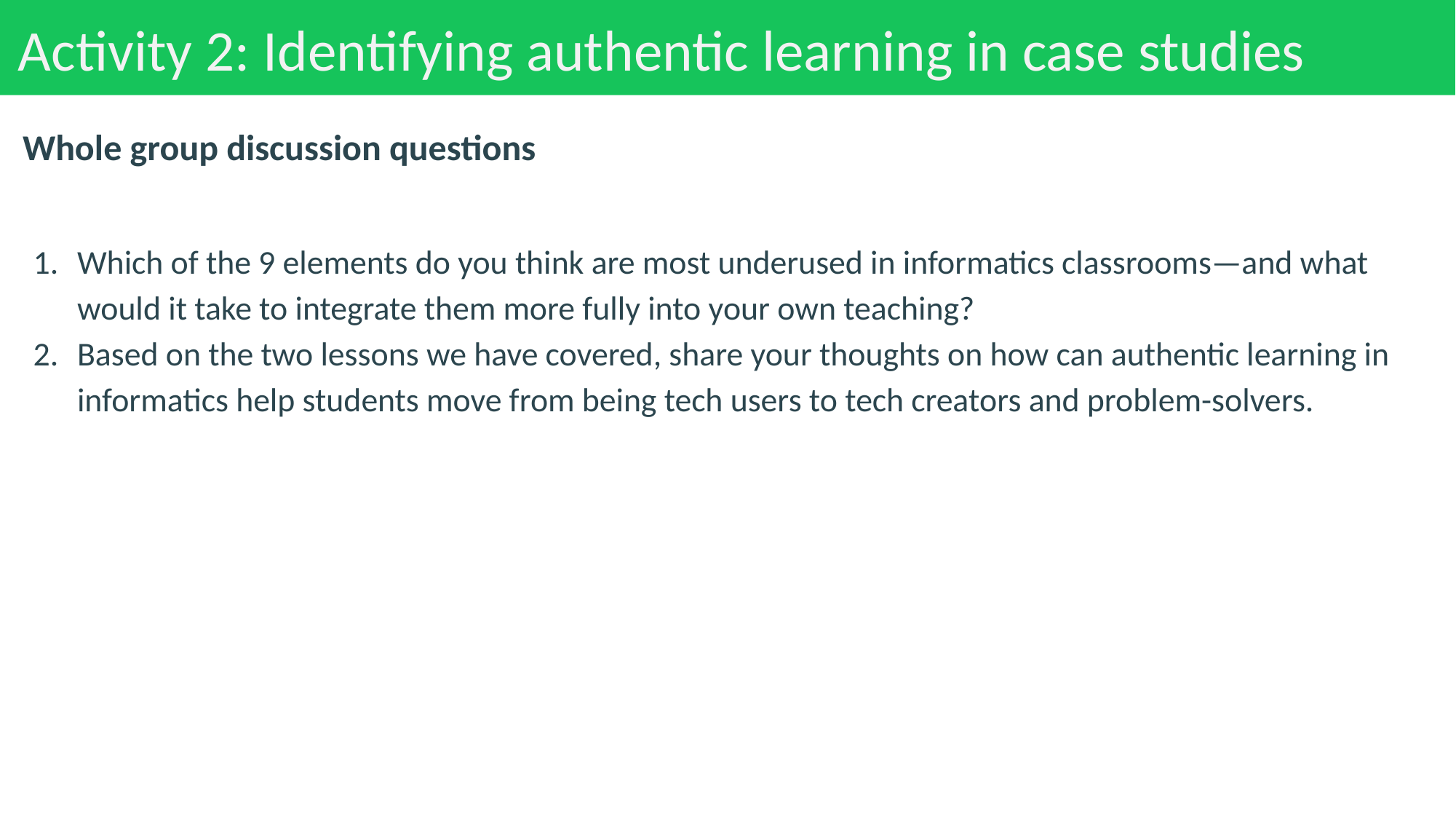

# Activity 2: Identifying authentic learning in case studies
Whole group discussion questions

Which of the 9 elements do you think are most underused in informatics classrooms—and what would it take to integrate them more fully into your own teaching?
Based on the two lessons we have covered, share your thoughts on how can authentic learning in informatics help students move from being tech users to tech creators and problem-solvers.